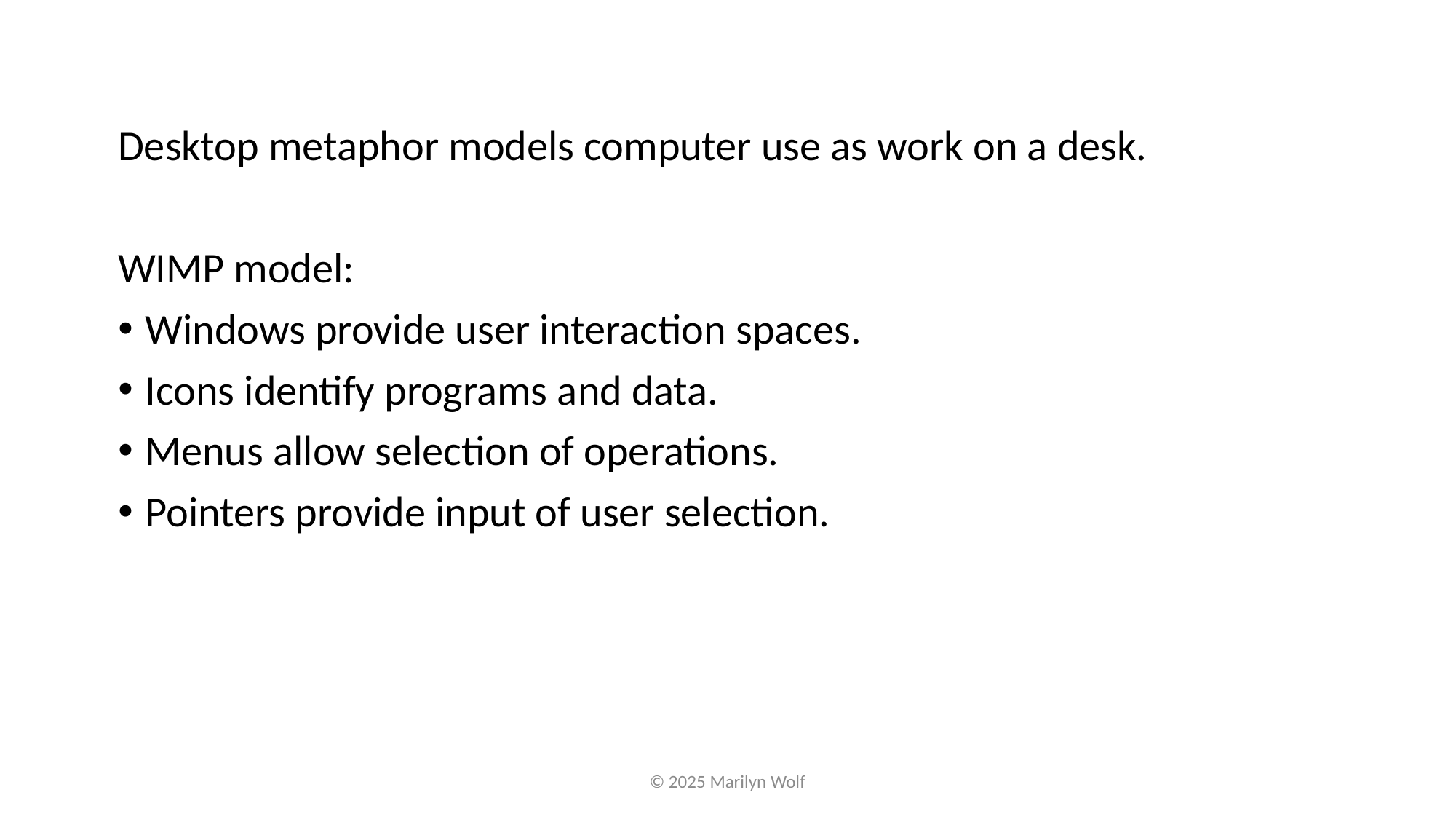

Desktop metaphor models computer use as work on a desk.

WIMP model:
Windows provide user interaction spaces.
Icons identify programs and data.
Menus allow selection of operations.
Pointers provide input of user selection.
© 2025 Marilyn Wolf